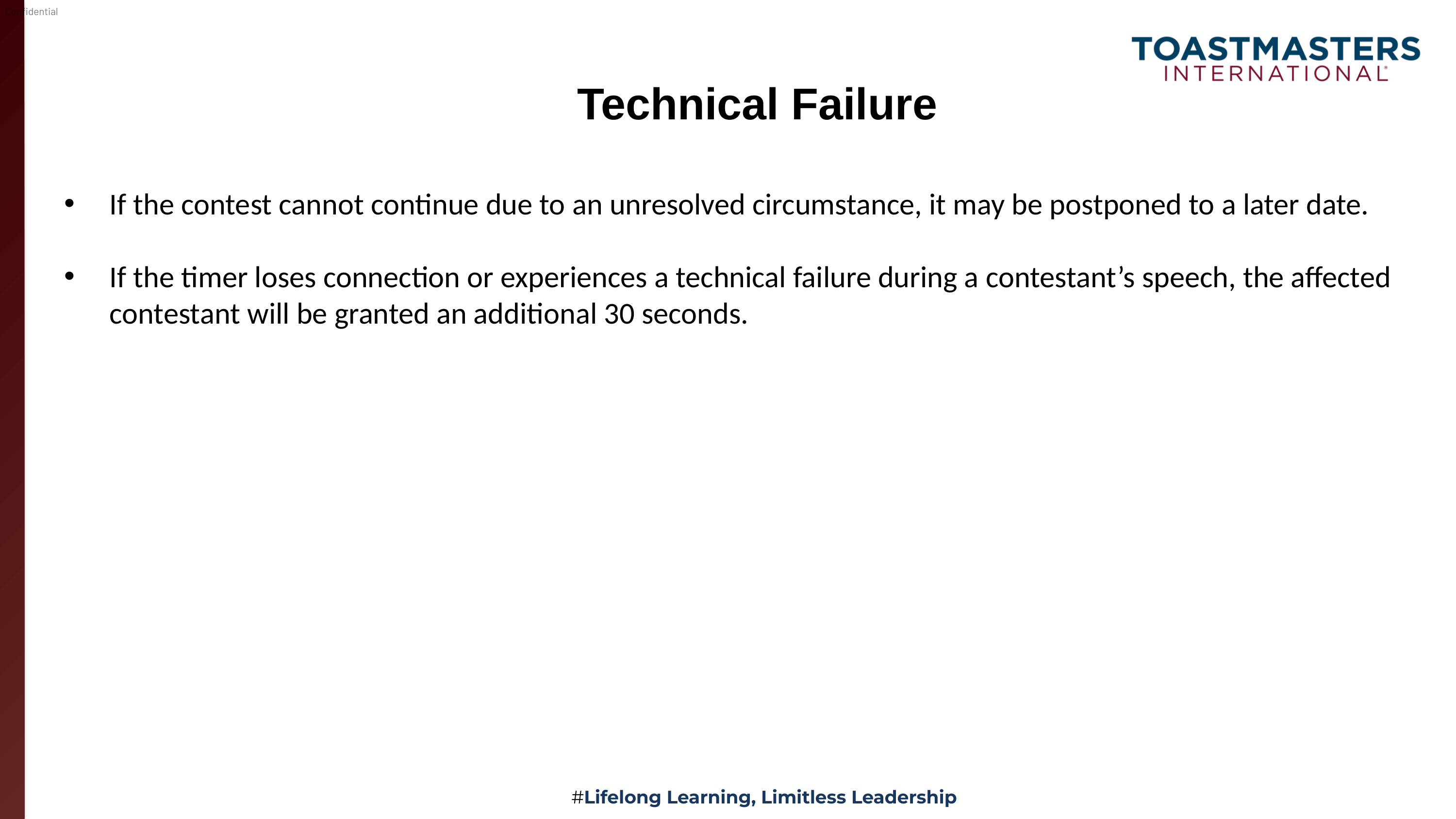

# Technical Failure
If the contest cannot continue due to an unresolved circumstance, it may be postponed to a later date.

If the timer loses connection or experiences a technical failure during a contestant’s speech, the affected contestant will be granted an additional 30 seconds.